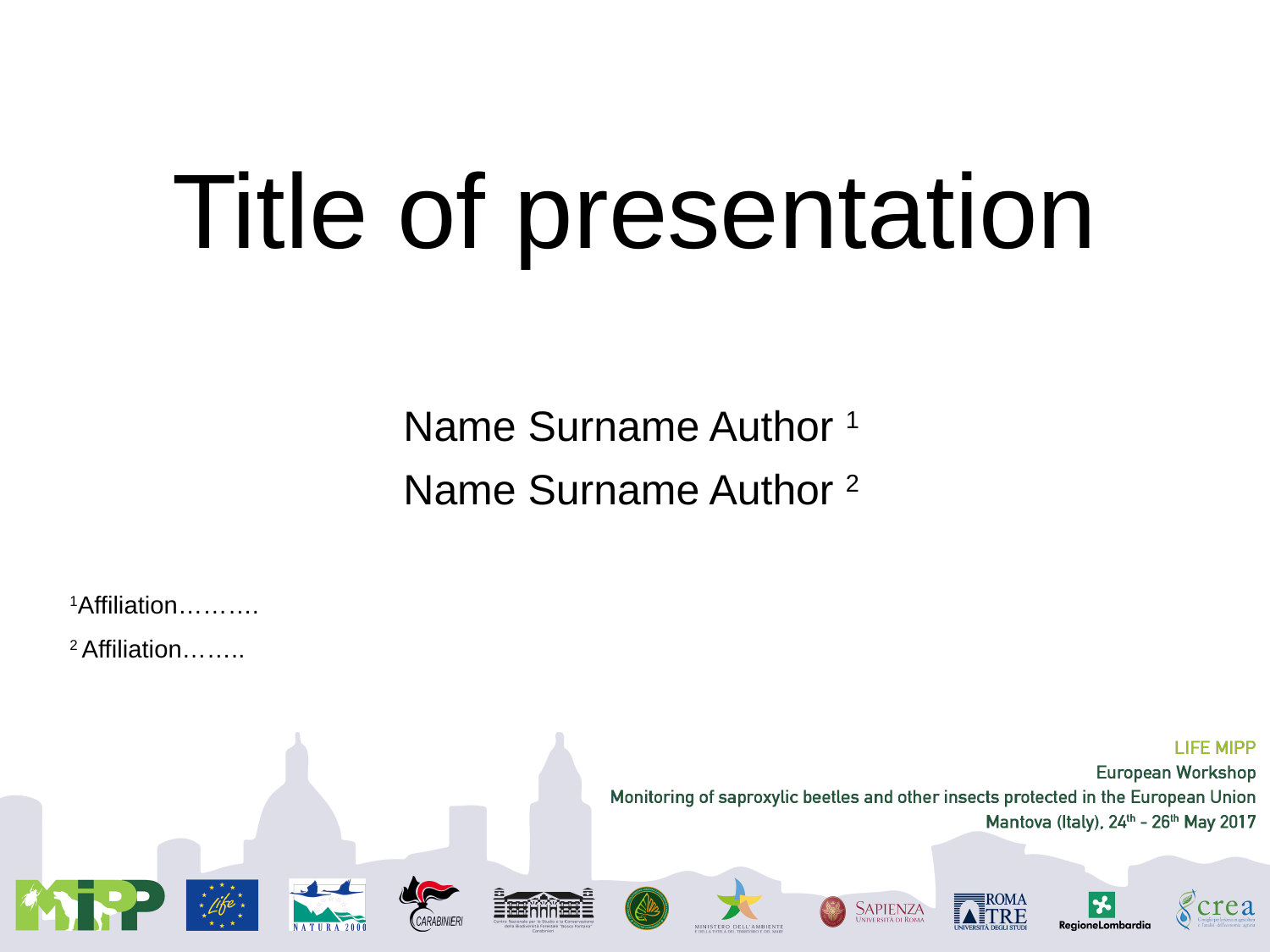

# Title of presentation
Name Surname Author 1
Name Surname Author 2
1Affiliation……….
2 Affiliation……..